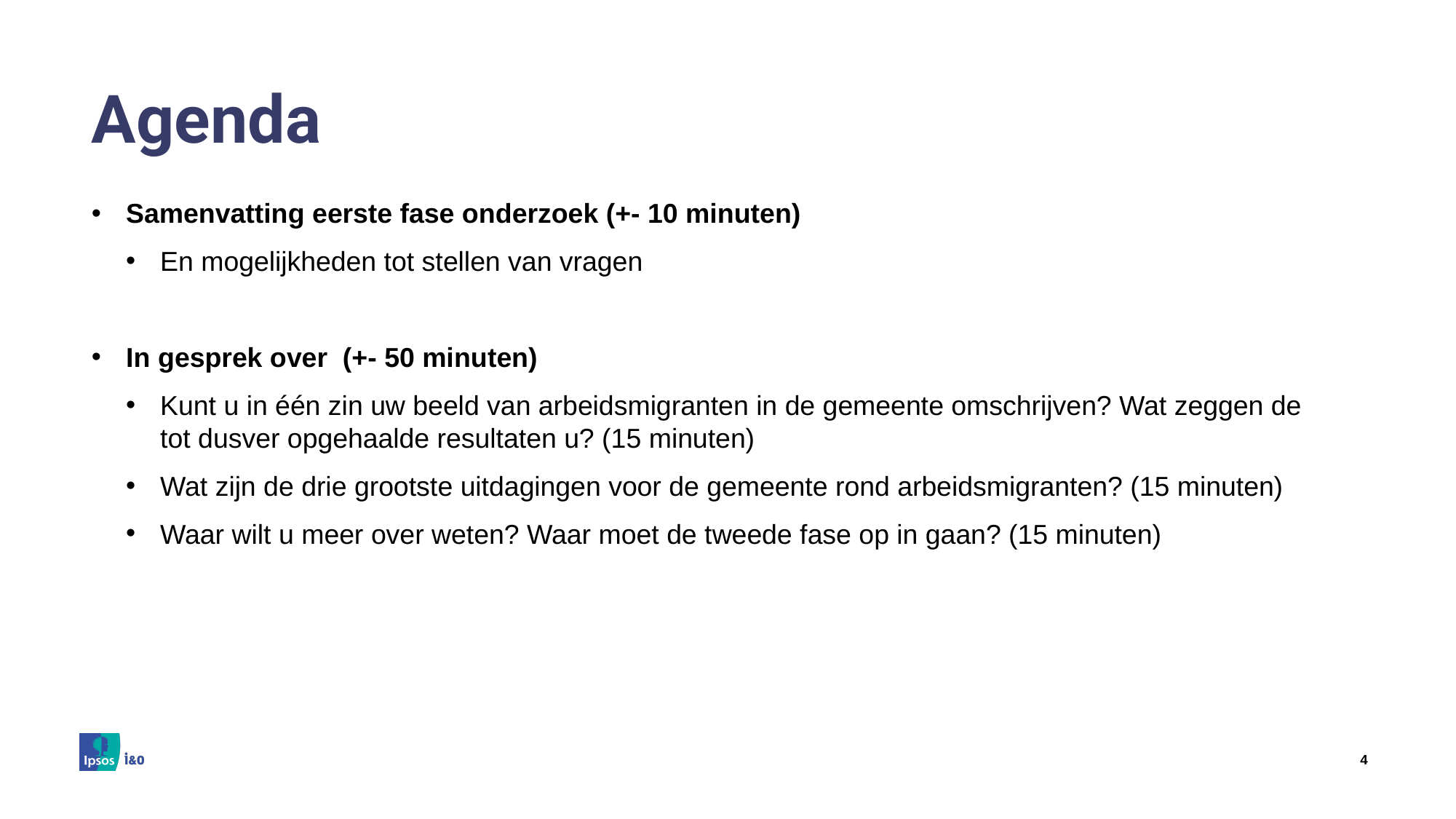

# Agenda
Samenvatting eerste fase onderzoek (+- 10 minuten)
En mogelijkheden tot stellen van vragen

In gesprek over  (+- 50 minuten)
Kunt u in één zin uw beeld van arbeidsmigranten in de gemeente omschrijven? Wat zeggen de tot dusver opgehaalde resultaten u? (15 minuten)
Wat zijn de drie grootste uitdagingen voor de gemeente rond arbeidsmigranten? (15 minuten)
Waar wilt u meer over weten? Waar moet de tweede fase op in gaan? (15 minuten)

4